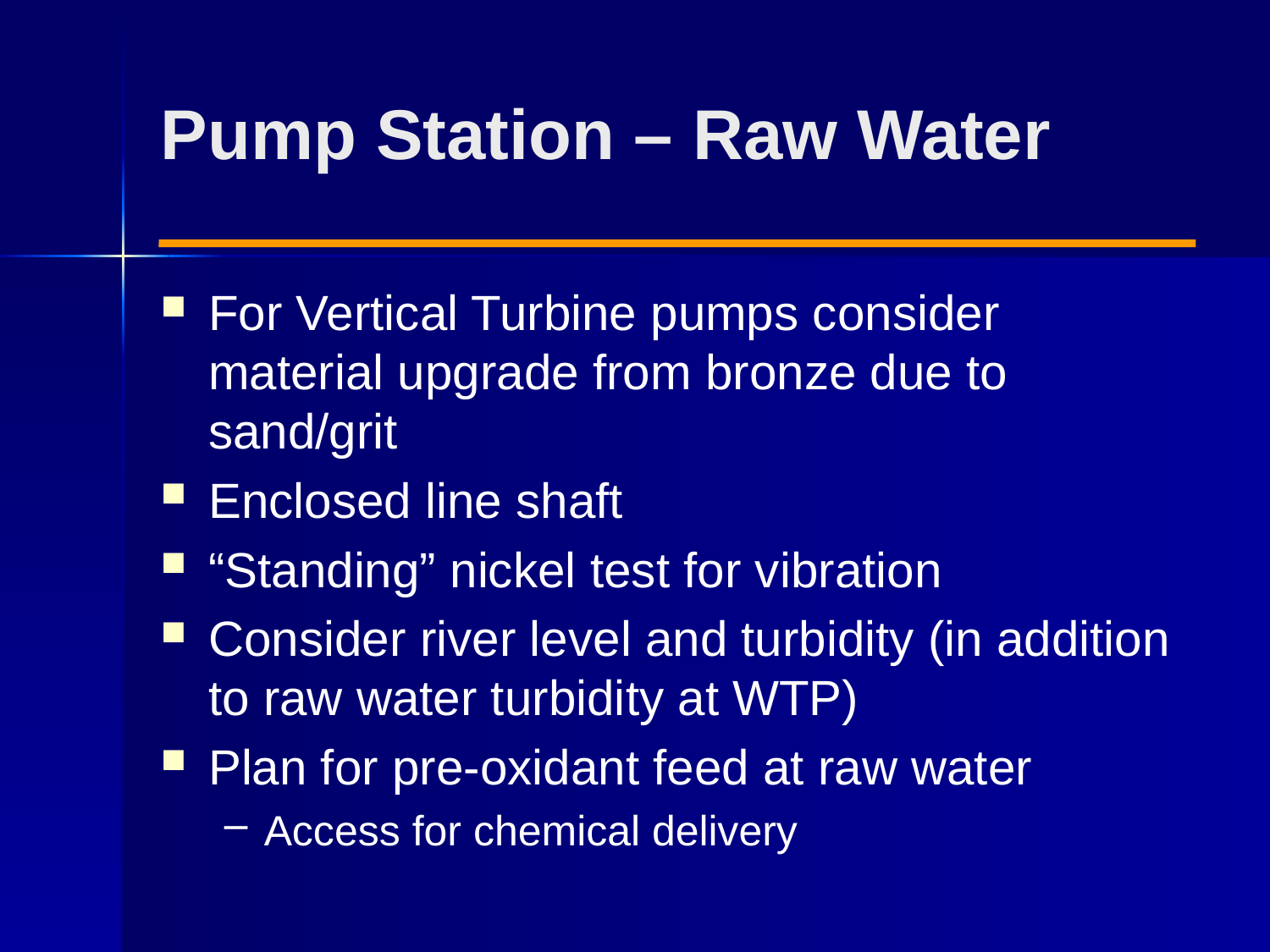

# Pump Station – Raw Water
For Vertical Turbine pumps consider material upgrade from bronze due to sand/grit
Enclosed line shaft
“Standing” nickel test for vibration
Consider river level and turbidity (in addition to raw water turbidity at WTP)
Plan for pre-oxidant feed at raw water
Access for chemical delivery